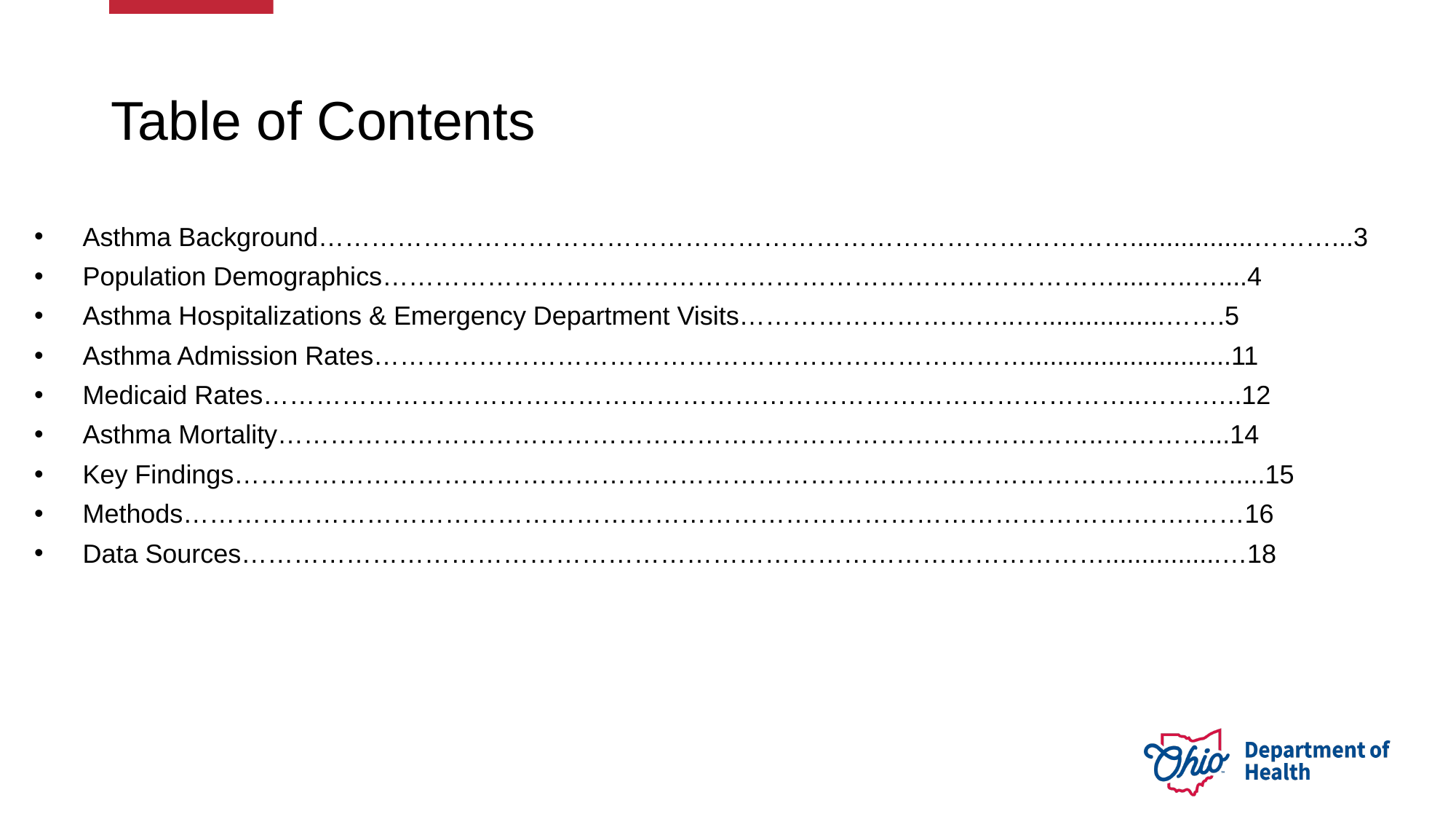

# Table of Contents
Asthma Background………………………………………………………………………………….................………...3
Population Demographics………………………………………………………………………….....…..…....4
Asthma Hospitalizations & Emergency Department Visits…………………………..….................…….5
Asthma Admission Rates…………………………………………………………………............................11
Medicaid Rates………………………………………………………………………………………..…….…..12
Asthma Mortality…………………………………………………………………………………..…………...14
Key Findings…………………………………………………………………………………………………….....15
Methods……………………………………………………………………………………………….…….……16
Data Sources………………………………………………………………………………………................…18